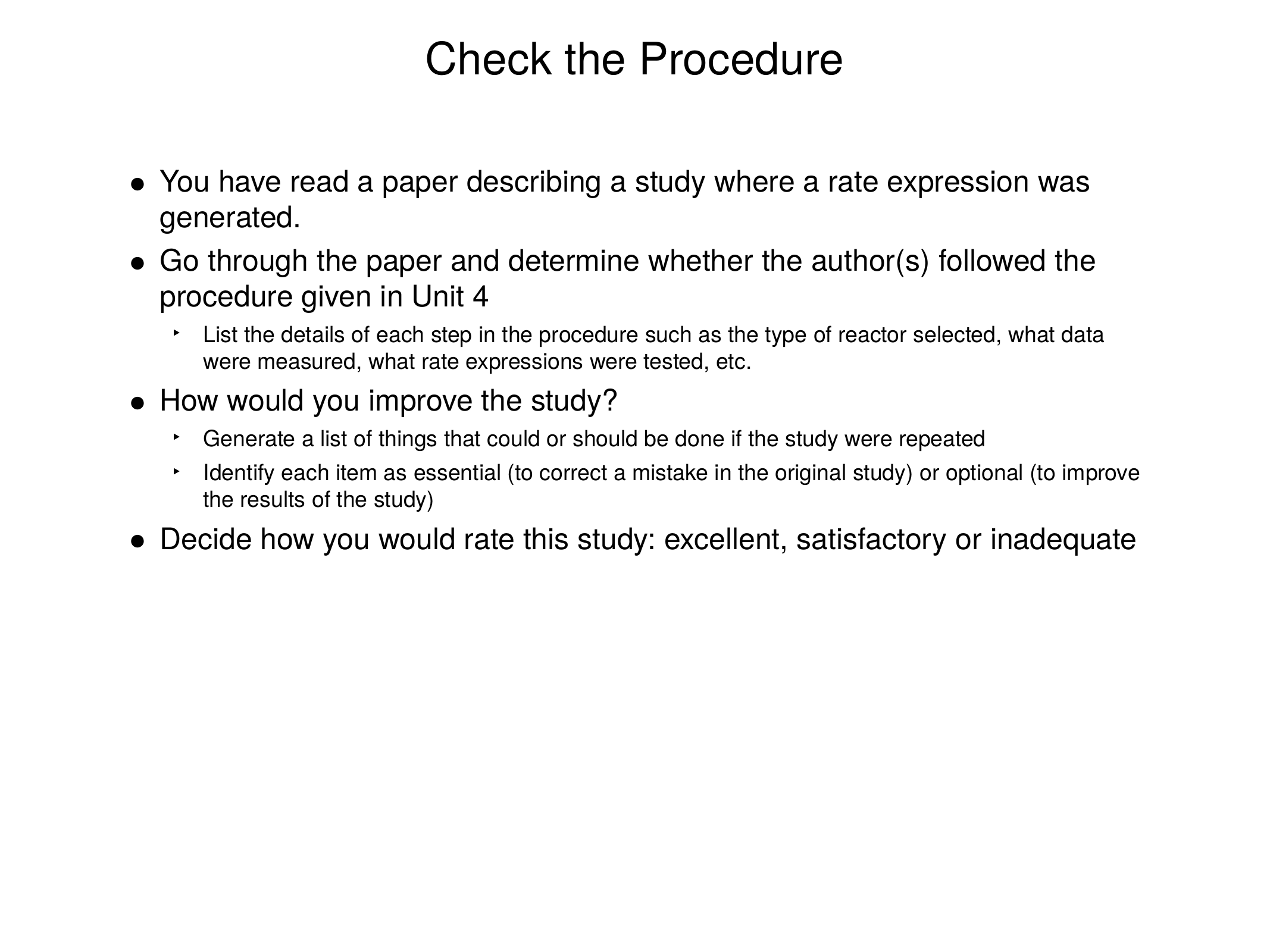

# Check the Procedure
You have read a paper describing a study where a rate expression was generated.
Go through the paper and determine whether the author(s) followed the procedure given in Unit 4
List the details of each step in the procedure such as the type of reactor selected, what data were measured, what rate expressions were tested, etc.
How would you improve the study?
Generate a list of things that could or should be done if the study were repeated
Identify each item as essential (to correct a mistake in the original study) or optional (to improve the results of the study)
Decide how you would rate this study: excellent, satisfactory or inadequate